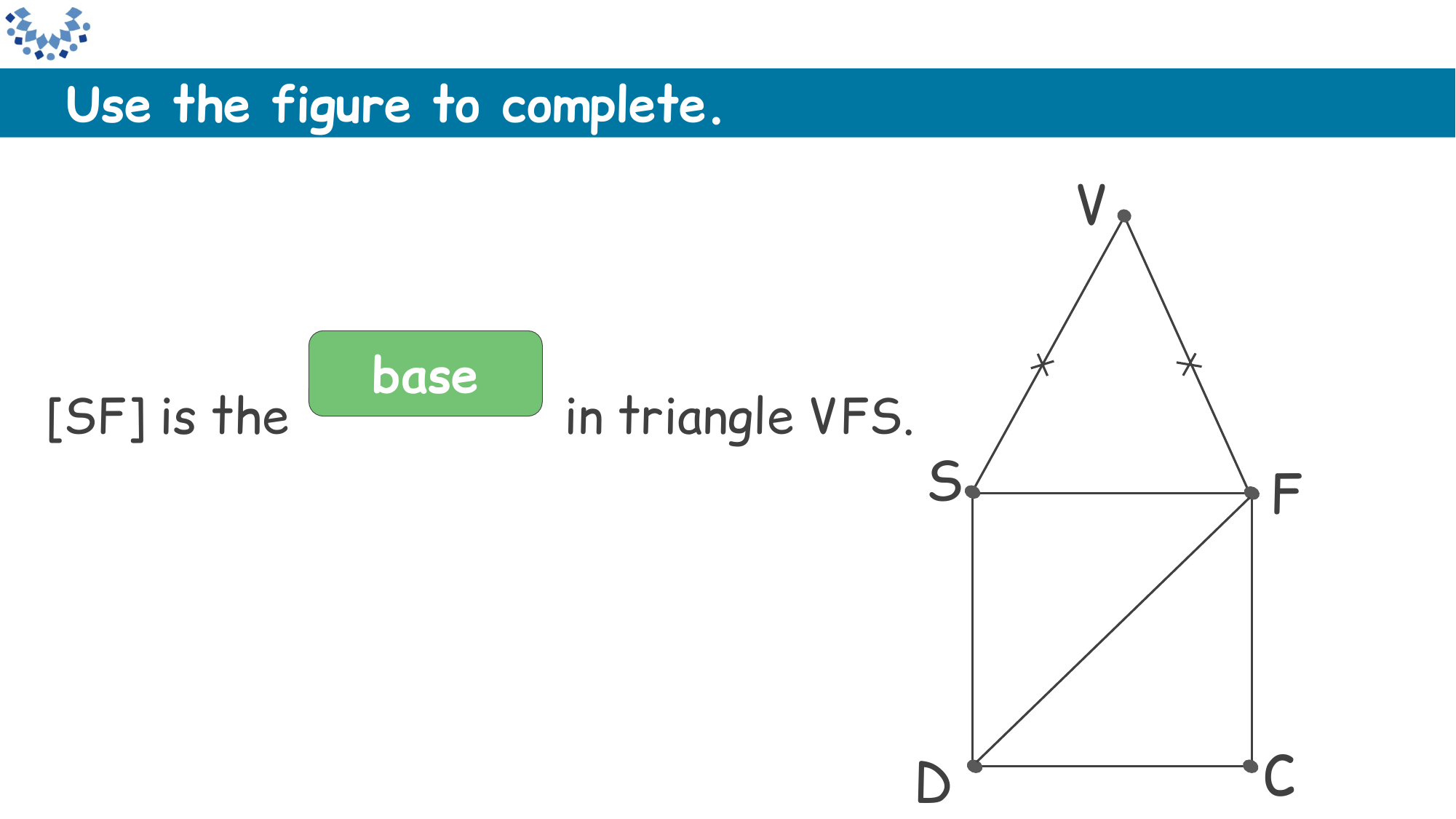

Use the figure to complete.
V

S
F
C
D
[SF] is the                   in triangle VFS.
______
base